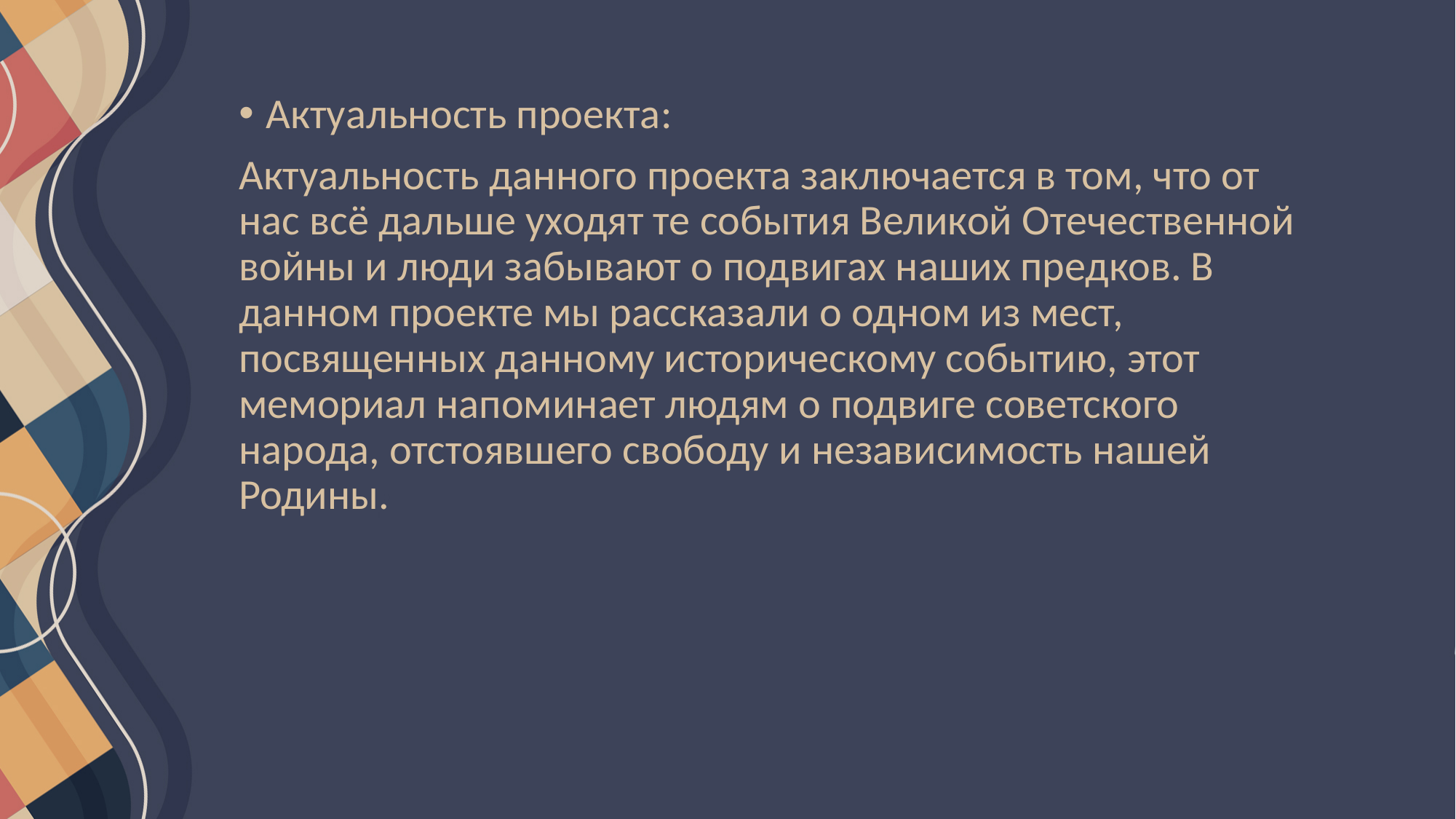

Актуальность проекта:
Актуальность данного проекта заключается в том, что от нас всё дальше уходят те события Великой Отечественной войны и люди забывают о подвигах наших предков. В данном проекте мы рассказали о одном из мест, посвященных данному историческому событию, этот мемориал напоминает людям о подвиге советского народа, отстоявшего свободу и независимость нашей Родины.